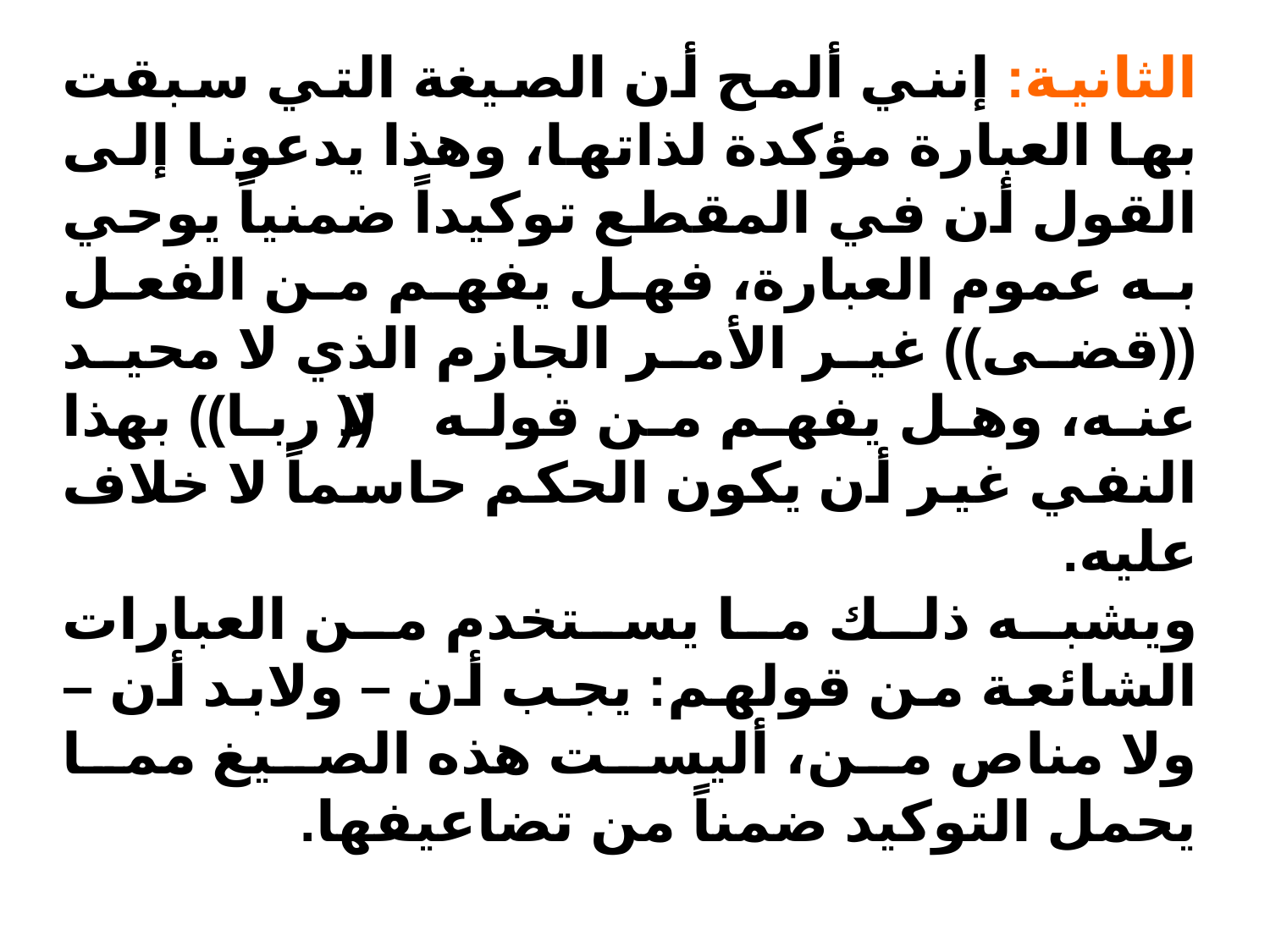

الثانية: إنني ألمح أن الصيغة التي سبقت بها العبارة مؤكدة لذاتها، وهذا يدعونا إلى القول أن في المقطع توكيداً ضمنياً يوحي به عموم العبارة، فهل يفهم من الفعل ((قضى)) غير الأمر الجازم الذي لا محيد عنه، وهل يفهم من قوله ((لا ربا)) بهذا النفي غير أن يكون الحكم حاسماً لا خلاف عليه.
ويشبه ذلك ما يستخدم من العبارات الشائعة من قولهم: يجب أن – ولابد أن – ولا مناص من، أليست هذه الصيغ مما يحمل التوكيد ضمناً من تضاعيفها.